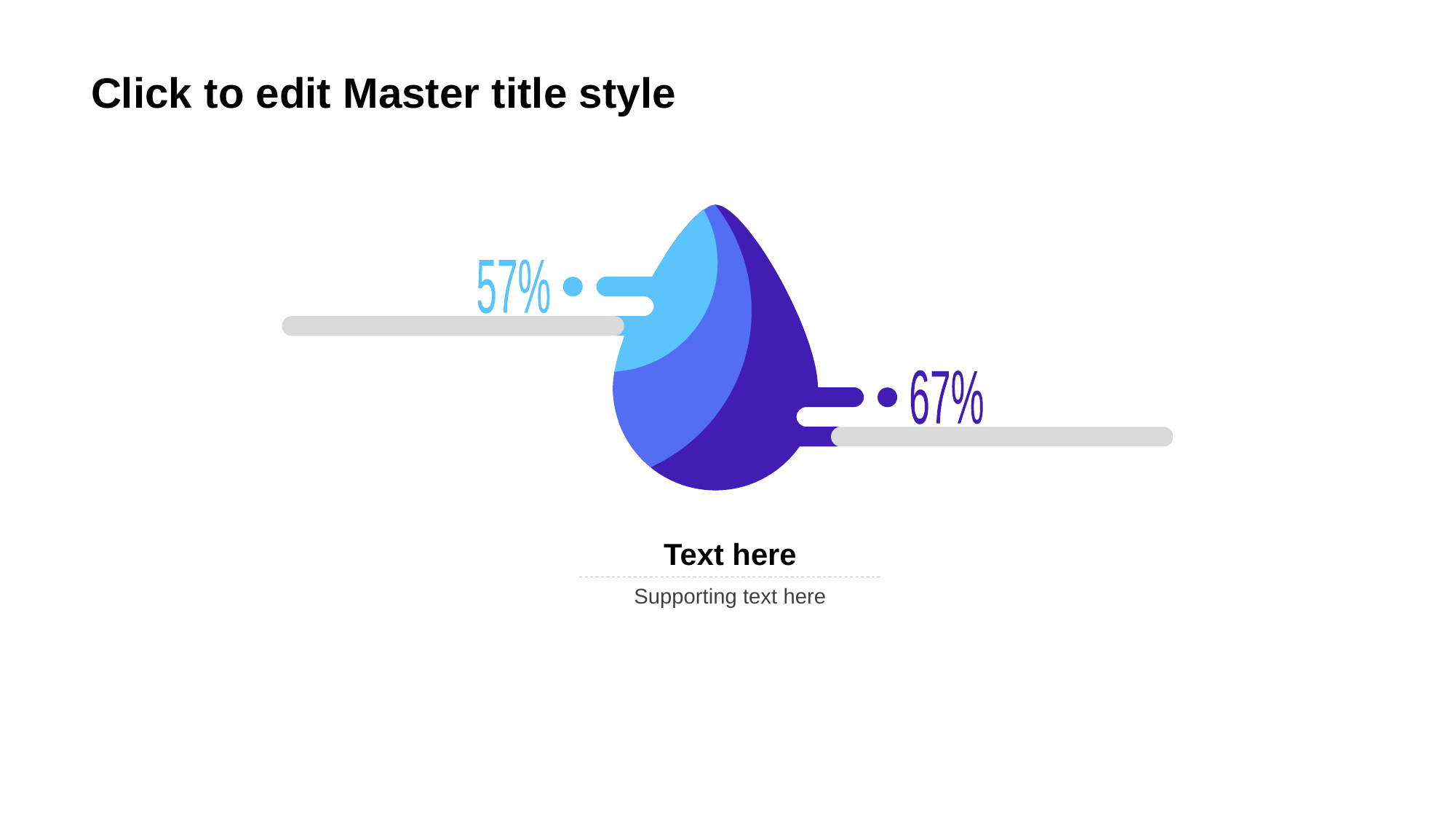

# Click to edit Master title style

57%

67%

Text here
Supporting text here